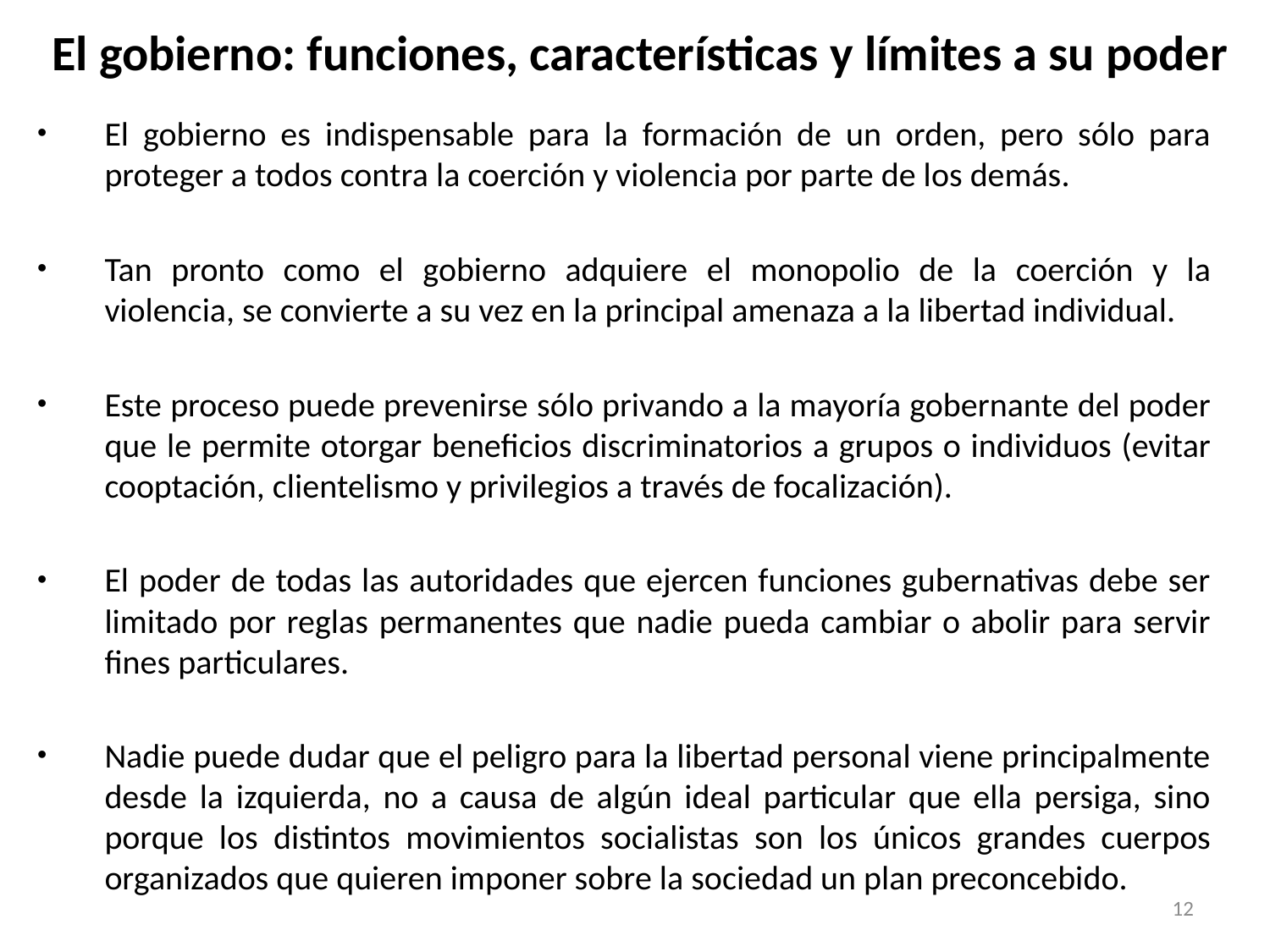

# El gobierno: funciones, características y límites a su poder
El gobierno es indispensable para la formación de un orden, pero sólo para proteger a todos contra la coerción y violencia por parte de los demás.

Tan pronto como el gobierno adquiere el monopolio de la coerción y la violencia, se convierte a su vez en la principal amenaza a la libertad individual.

Este proceso puede prevenirse sólo privando a la mayoría gobernante del poder que le permite otorgar beneficios discriminatorios a grupos o individuos (evitar cooptación, clientelismo y privilegios a través de focalización).

El poder de todas las autoridades que ejercen funciones gubernativas debe ser limitado por reglas permanentes que nadie pueda cambiar o abolir para servir fines particulares.

Nadie puede dudar que el peligro para la libertad personal viene principalmente desde la izquierda, no a causa de algún ideal particular que ella persiga, sino porque los distintos movimientos socialistas son los únicos grandes cuerpos organizados que quieren imponer sobre la sociedad un plan preconcebido.
12